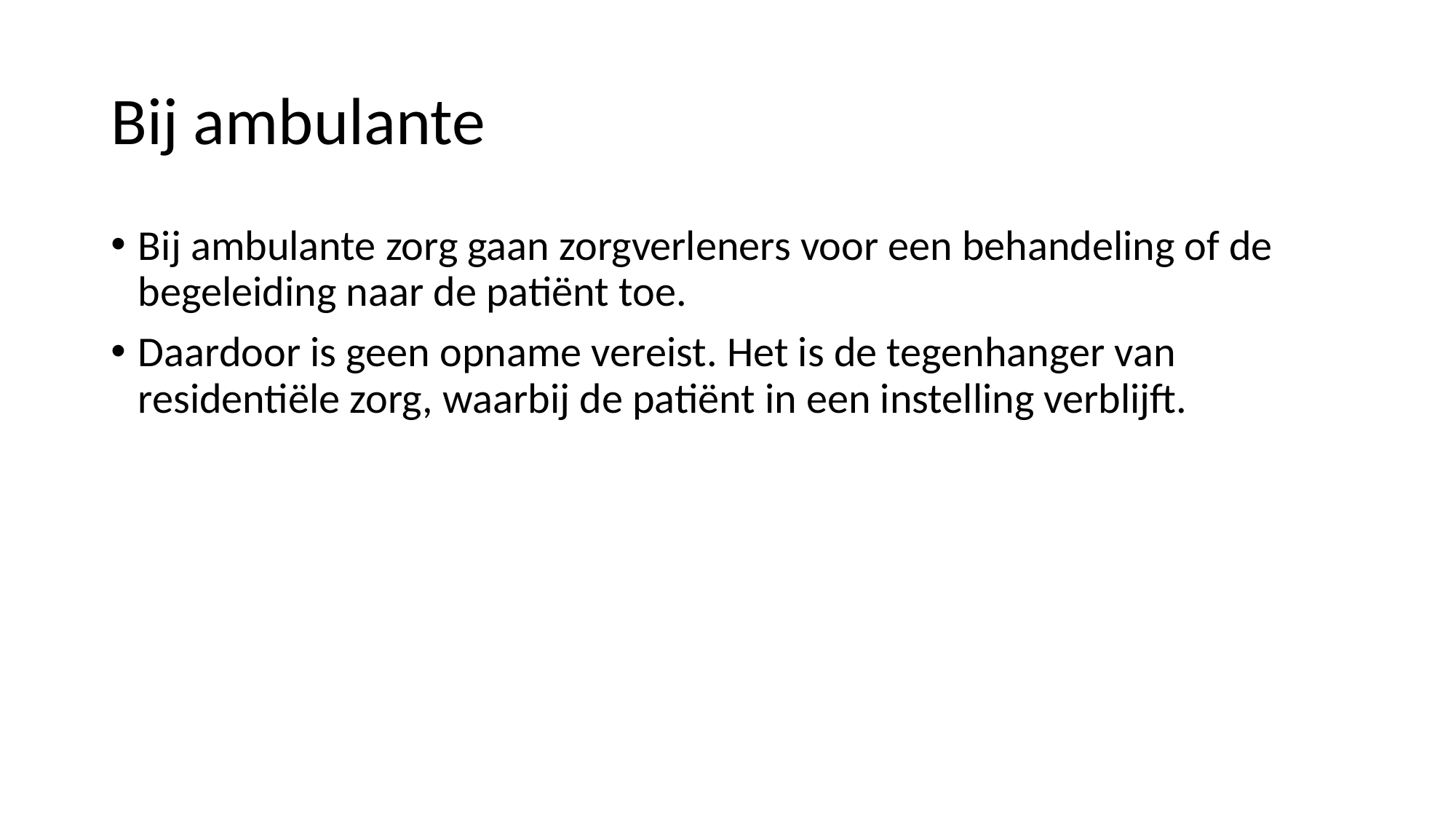

# Bij ambulante
Bij ambulante zorg gaan zorgverleners voor een behandeling of de begeleiding naar de patiënt toe.
Daardoor is geen opname vereist. Het is de tegenhanger van residentiële zorg, waarbij de patiënt in een instelling verblijft.